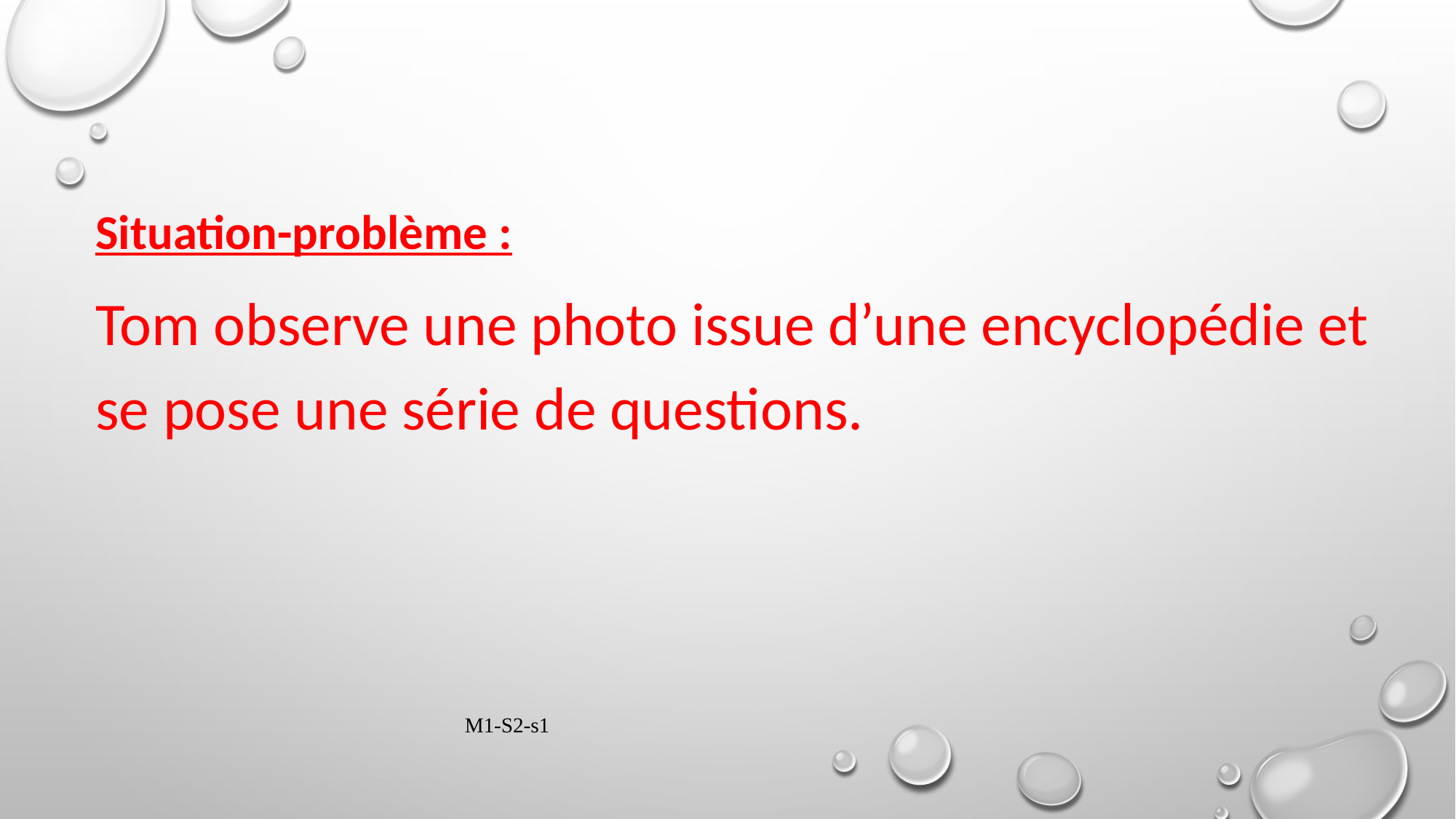

Situation-problème :
Tom observe une photo issue d’une encyclopédie et se pose une série de questions.
M1-S2-s1